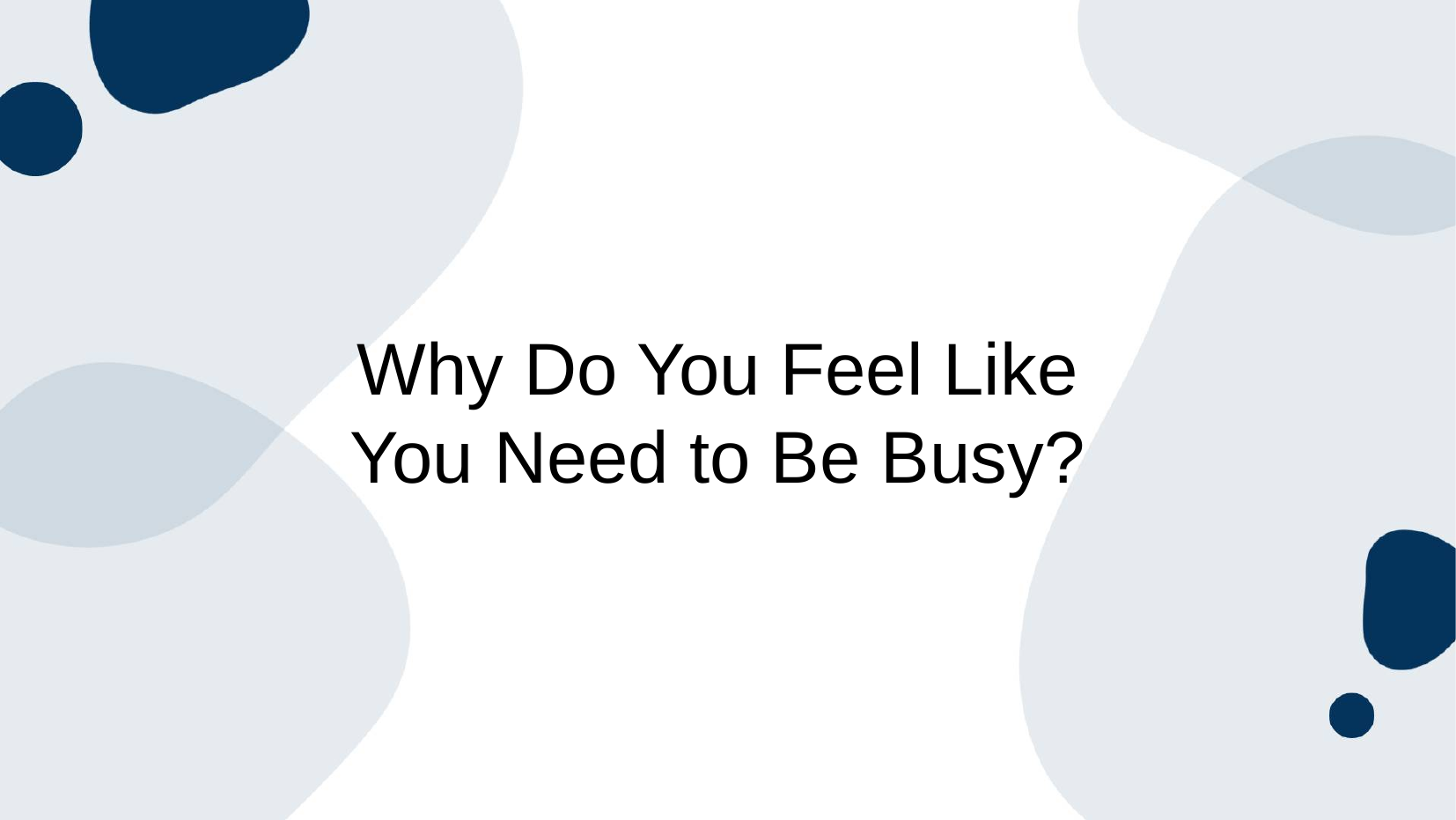

Why Do You Feel Like
You Need to Be Busy?